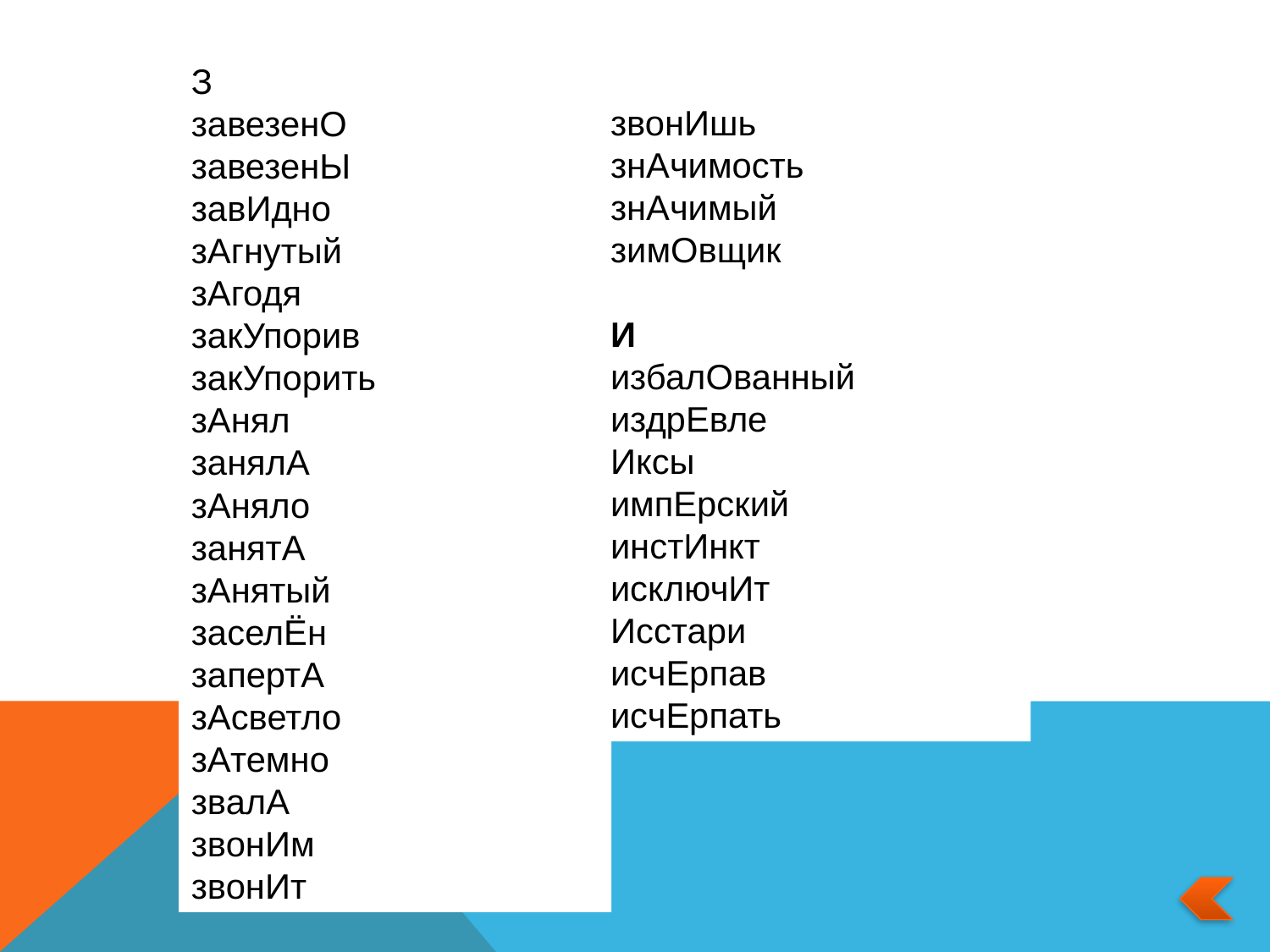

З
завезенО
завезенЫ
завИдно
зАгнутый
зАгодя
закУпорив
закУпорить
зАнял
занялА
зАняло
занятА
зАнятый
заселЁн
запертА
зАсветло
зАтемно
звалА
звонИм
звонИт
звонИшь
знАчимость
знАчимый
зимОвщик

И
избалОванный
издрЕвле
Иксы
импЕрский
инстИнкт
исключИт
Исстари
исчЕрпав
исчЕрпать